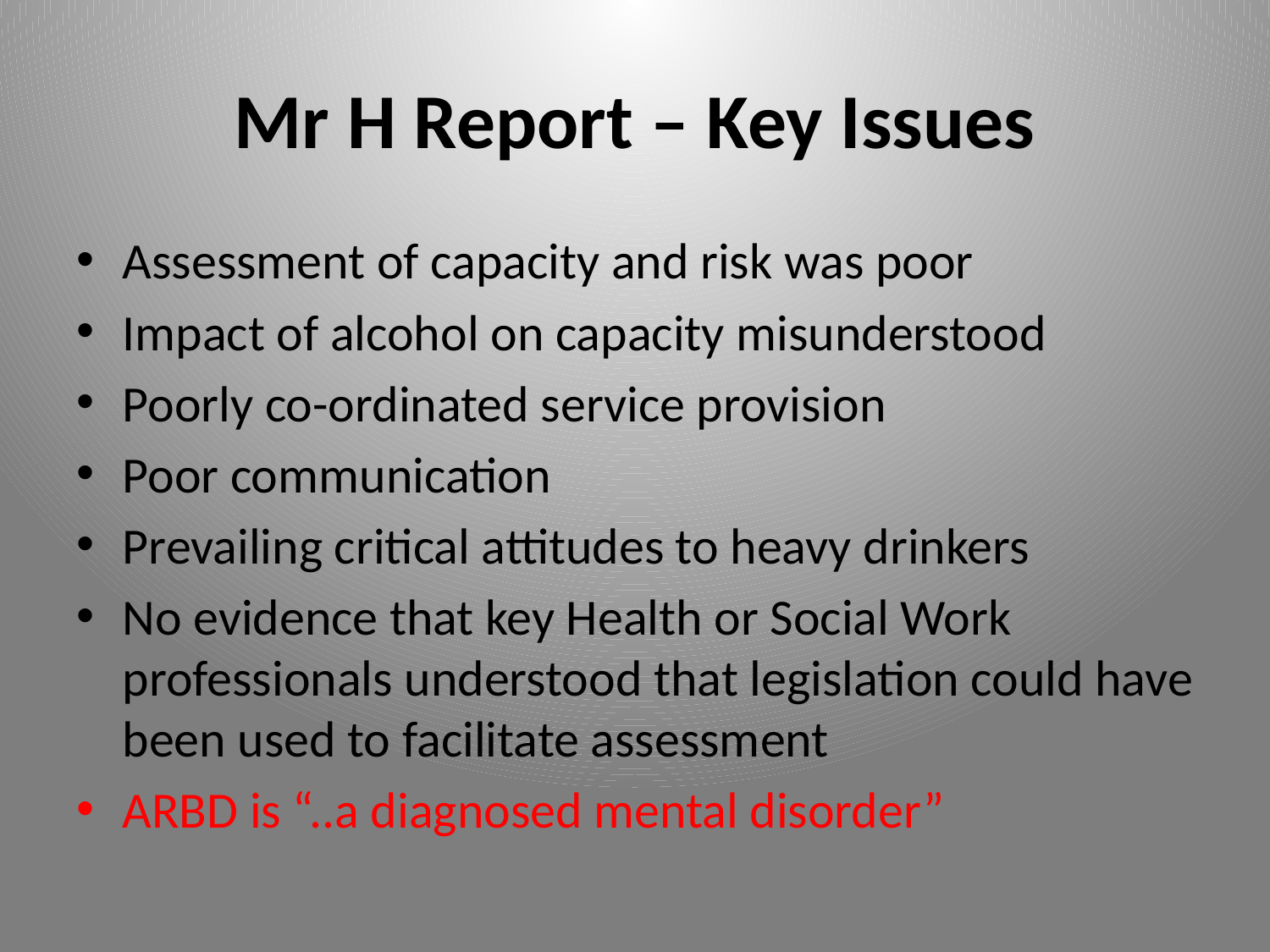

# Mr H Report – Key Issues
Assessment of capacity and risk was poor
Impact of alcohol on capacity misunderstood
Poorly co-ordinated service provision
Poor communication
Prevailing critical attitudes to heavy drinkers
No evidence that key Health or Social Work professionals understood that legislation could have been used to facilitate assessment
ARBD is “..a diagnosed mental disorder”